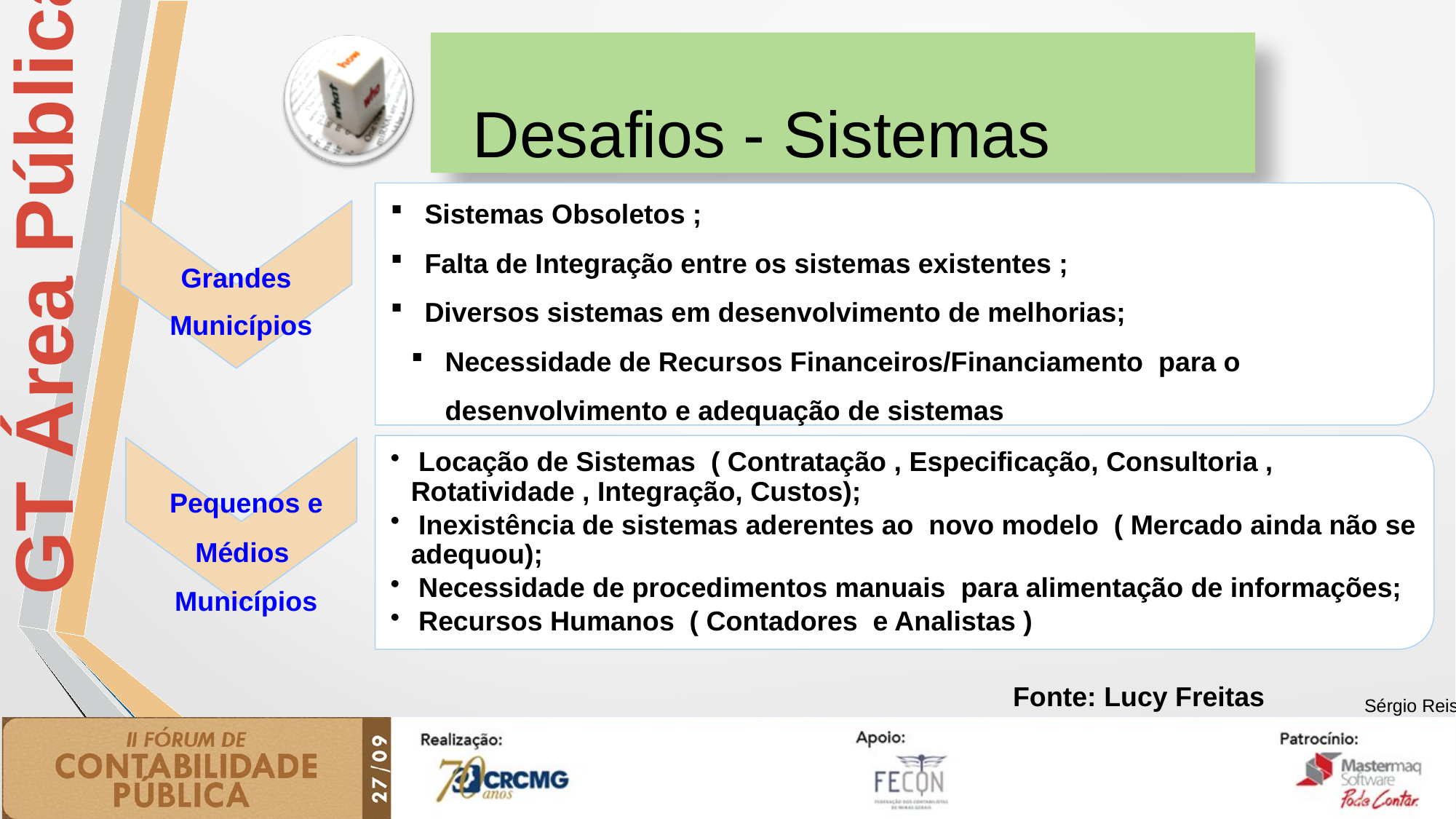

Desafios - Sistemas

Sistemas Obsoletos ;
Falta de Integração entre os sistemas existentes ;
Diversos sistemas em desenvolvimento de melhorias;
Necessidade de Recursos Financeiros/Financiamento  para o desenvolvimento e adequação de sistemas

Grandes
Municípios

 Locação de Sistemas  ( Contratação , Especificação, Consultoria , Rotatividade , Integração, Custos);
 Inexistência de sistemas aderentes ao  novo modelo  ( Mercado ainda não se adequou);
 Necessidade de procedimentos manuais  para alimentação de informações;
 Recursos Humanos  ( Contadores  e Analistas )

Pequenos e Médios  Municípios
Fonte: Lucy Freitas